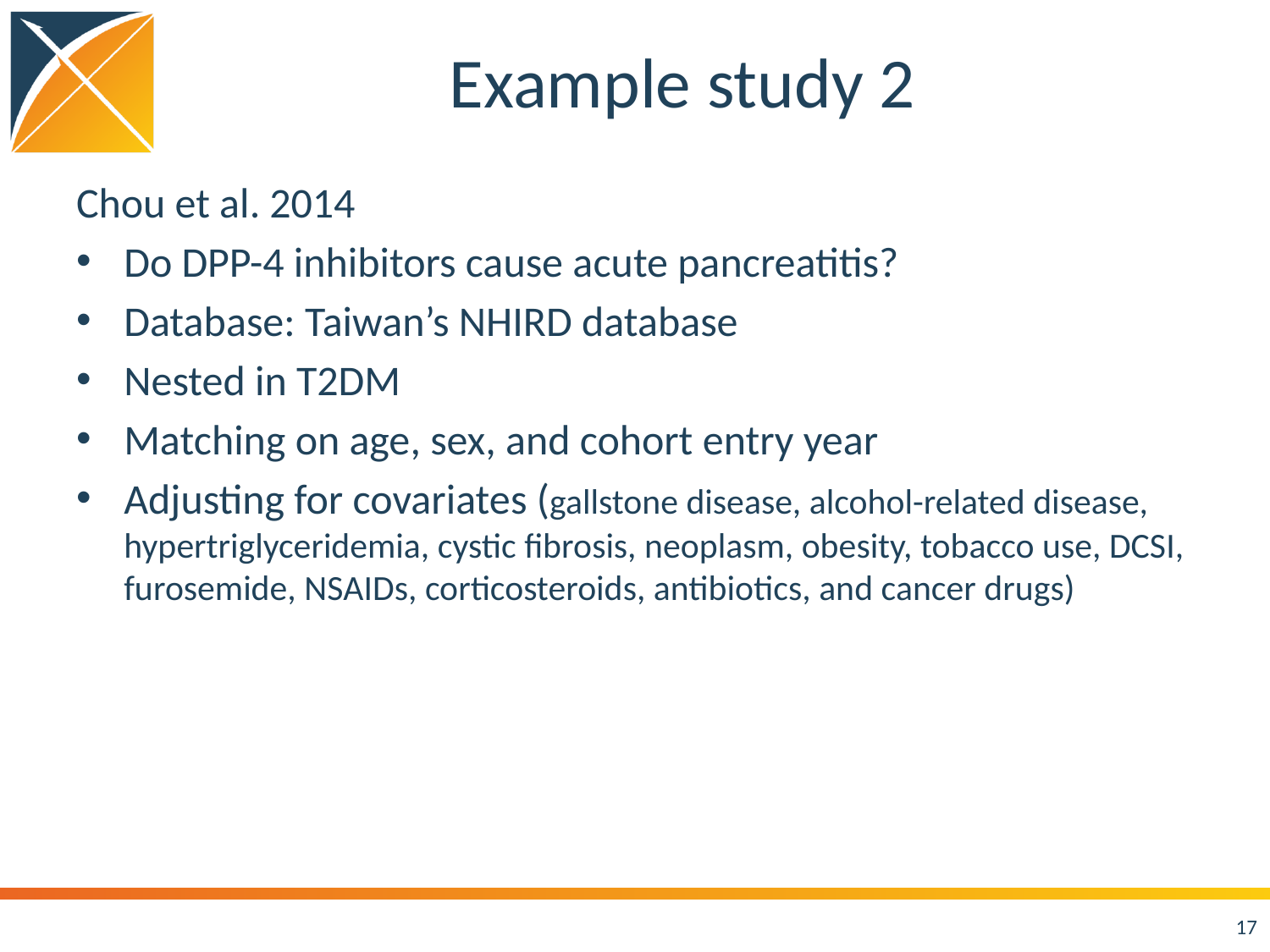

# Example study 2
Chou et al. 2014
Do DPP-4 inhibitors cause acute pancreatitis?
Database: Taiwan’s NHIRD database
Nested in T2DM
Matching on age, sex, and cohort entry year
Adjusting for covariates (gallstone disease, alcohol-related disease, hypertriglyceridemia, cystic fibrosis, neoplasm, obesity, tobacco use, DCSI, furosemide, NSAIDs, corticosteroids, antibiotics, and cancer drugs)
17